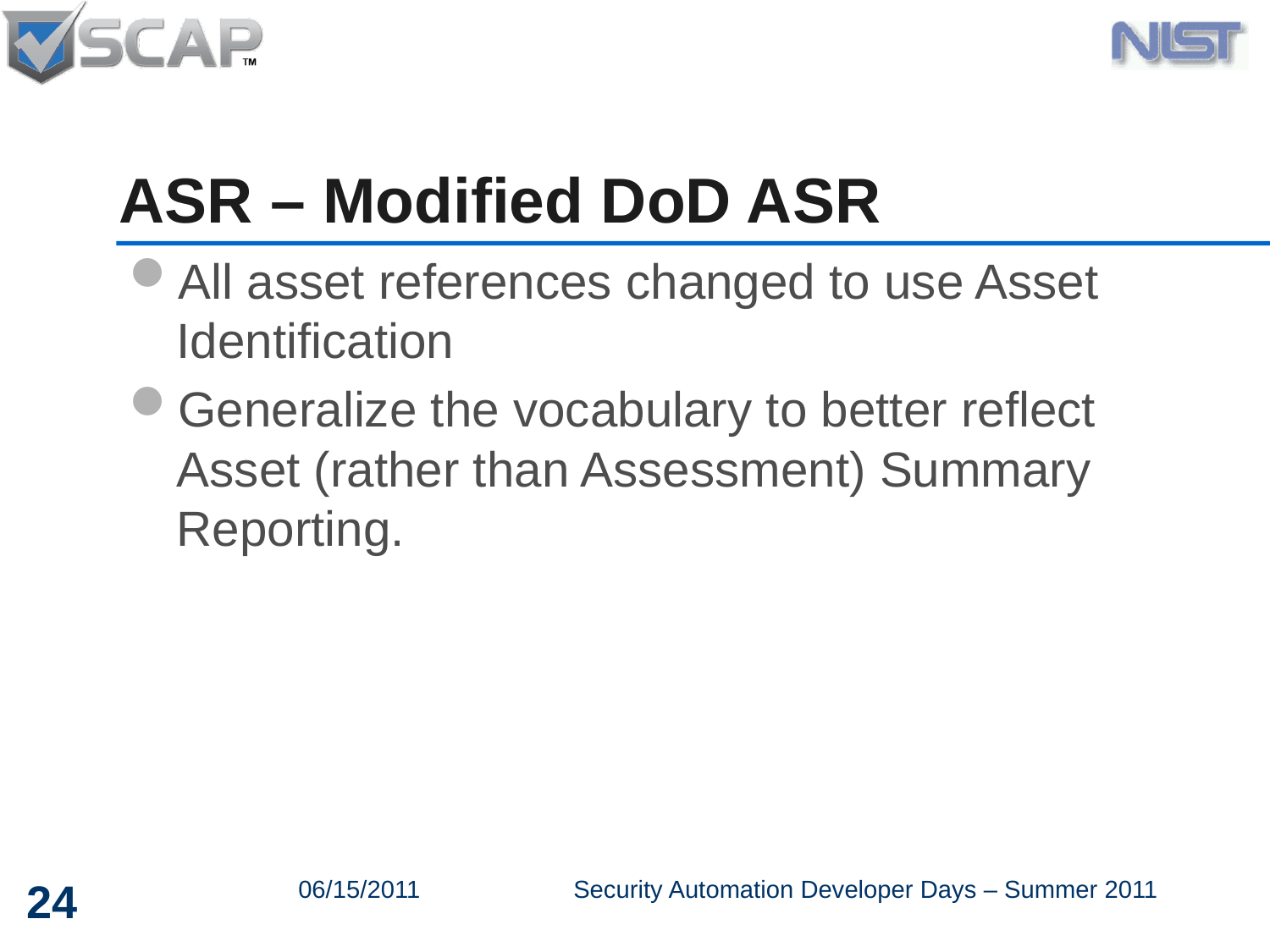

# ASR – Modified DoD ASR
All asset references changed to use Asset Identification
Generalize the vocabulary to better reflect Asset (rather than Assessment) Summary Reporting.
24
06/15/2011
Security Automation Developer Days – Summer 2011